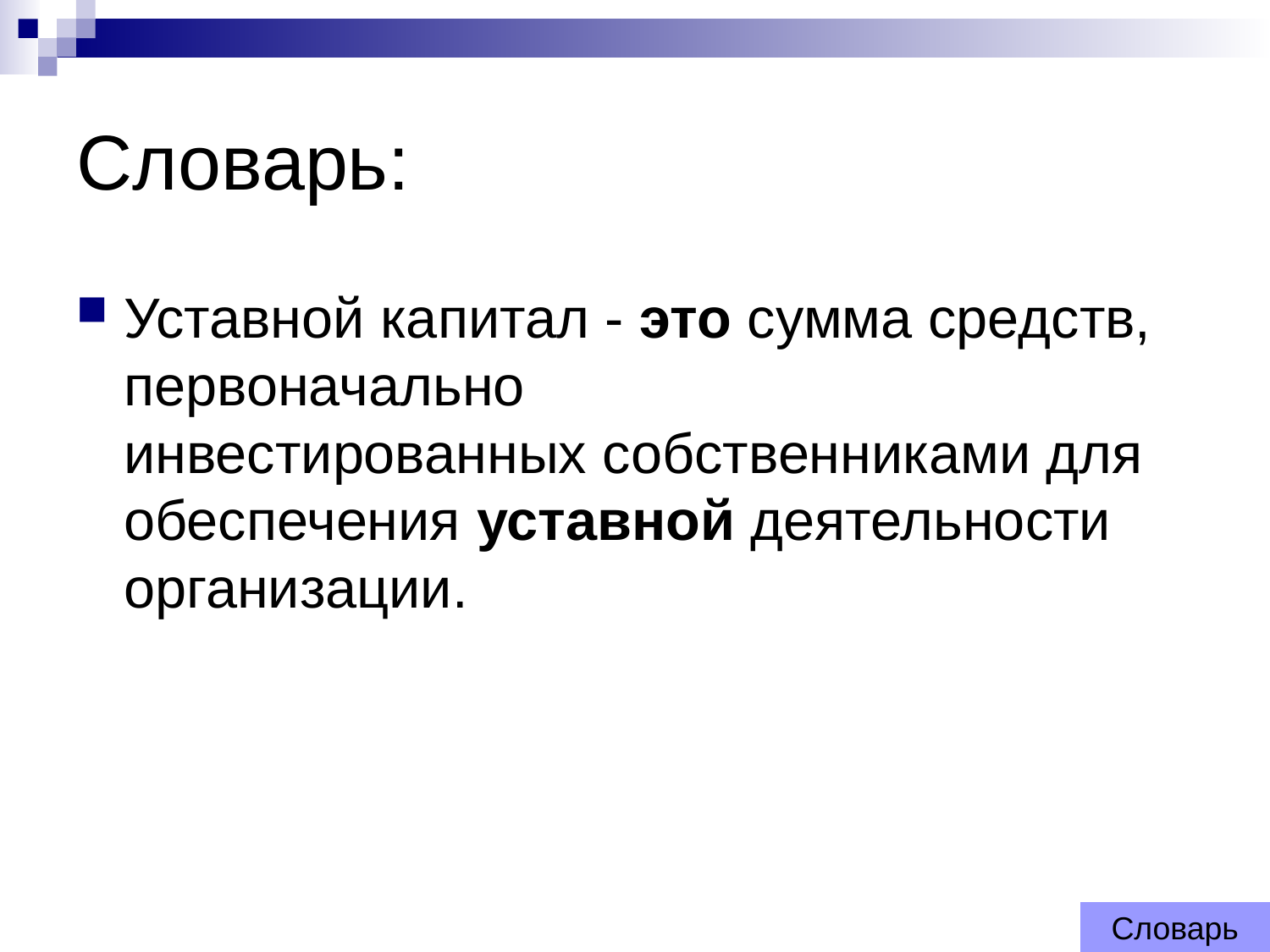

# Словарь:
Уставной капитал - это сумма средств, первоначально инвестированных собственниками для обеспечения уставной деятельности организации.
Словарь